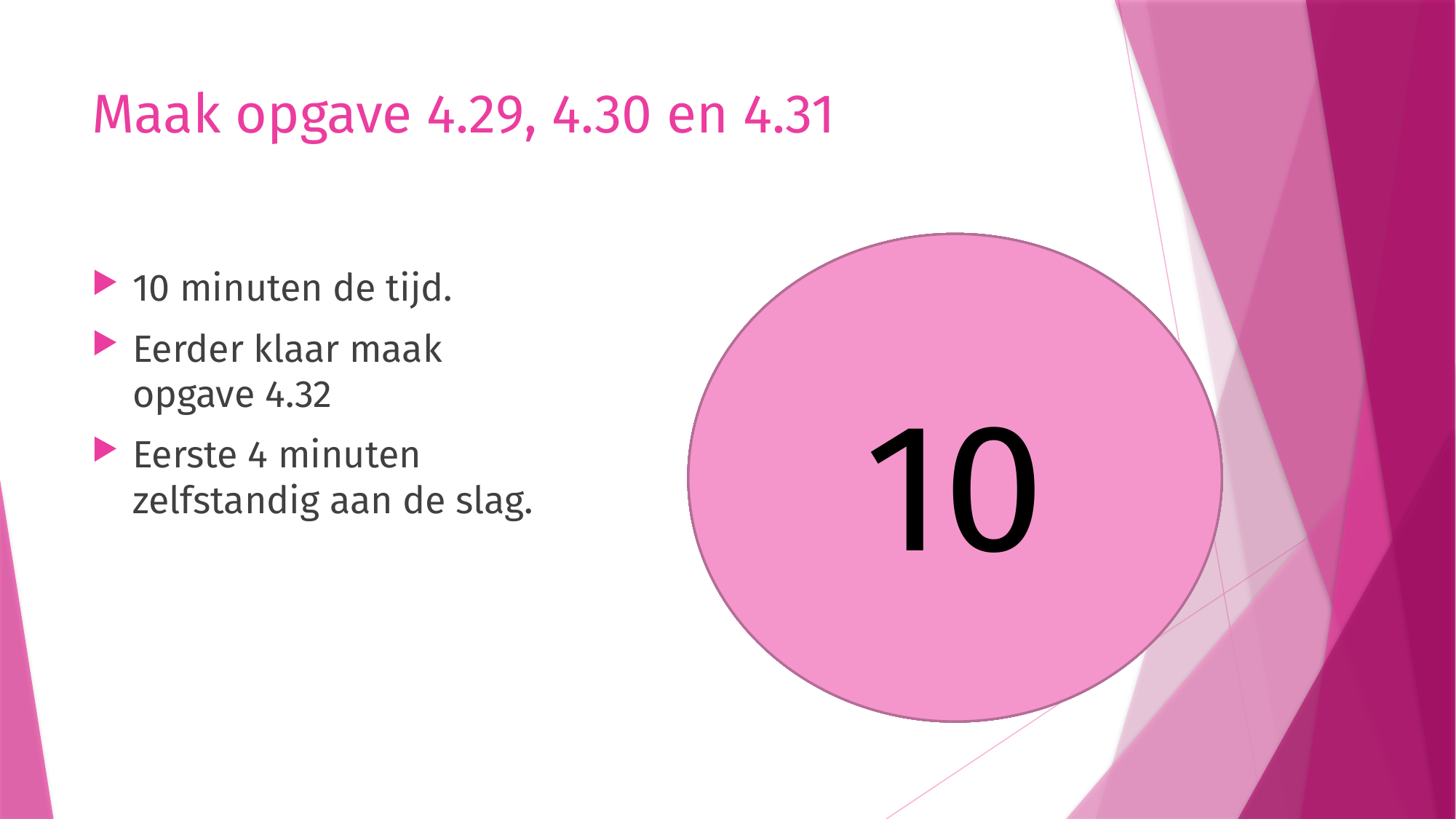

# Maak opgave 4.29, 4.30 en 4.31
8
9
10
5
6
7
4
3
1
2
10 minuten de tijd.
Eerder klaar maak opgave 4.32
Eerste 4 minuten zelfstandig aan de slag.